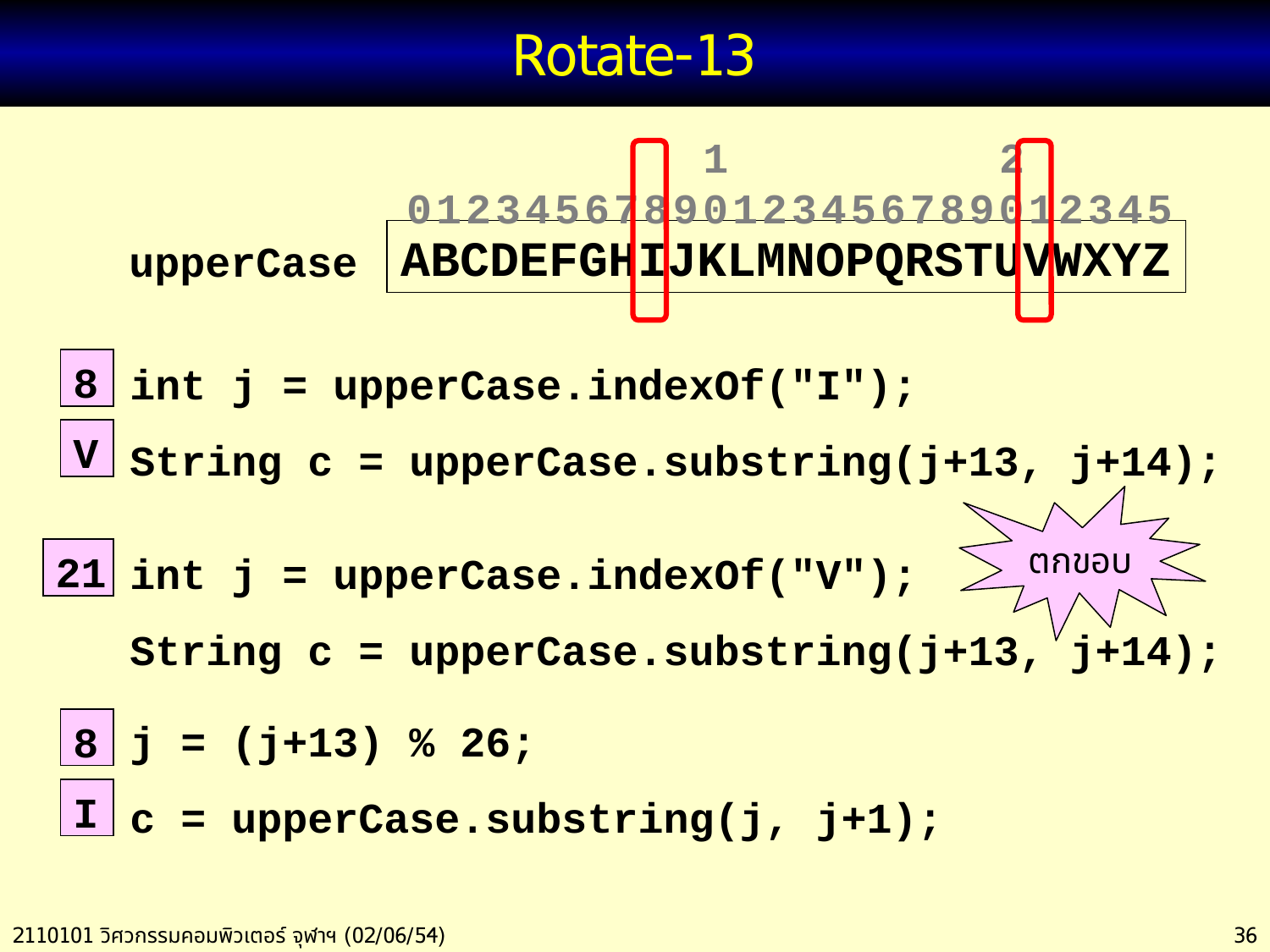

# Rotate-13
          1         2
01234567890123456789012345
ABCDEFGHIJKLMNOPQRSTUVWXYZ
upperCase

8
int j = upperCase.indexOf("I");
String c = upperCase.substring(j+13, j+14);

V
ตกขอบ
21
int j = upperCase.indexOf("V");
String c = upperCase.substring(j+13, j+14);

8
j = (j+13) % 26;
c = upperCase.substring(j, j+1);

I